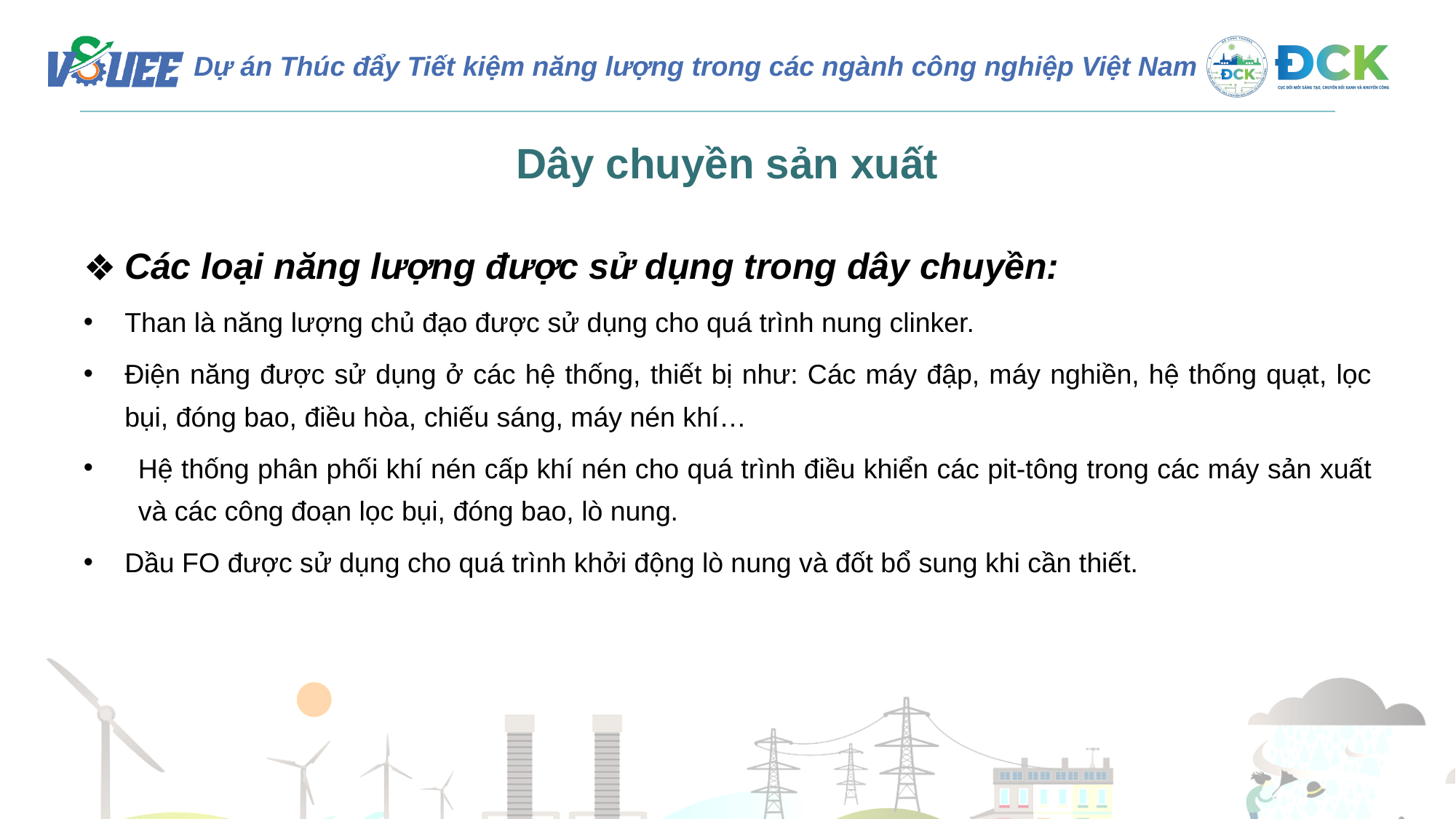

Dây chuyền sản xuất
Các loại năng lượng được sử dụng trong dây chuyền:
Than là năng lượng chủ đạo được sử dụng cho quá trình nung clinker.
Điện năng được sử dụng ở các hệ thống, thiết bị như: Các máy đập, máy nghiền, hệ thống quạt, lọc bụi, đóng bao, điều hòa, chiếu sáng, máy nén khí…
Hệ thống phân phối khí nén cấp khí nén cho quá trình điều khiển các pit-tông trong các máy sản xuất và các công đoạn lọc bụi, đóng bao, lò nung.
Dầu FO được sử dụng cho quá trình khởi động lò nung và đốt bổ sung khi cần thiết.